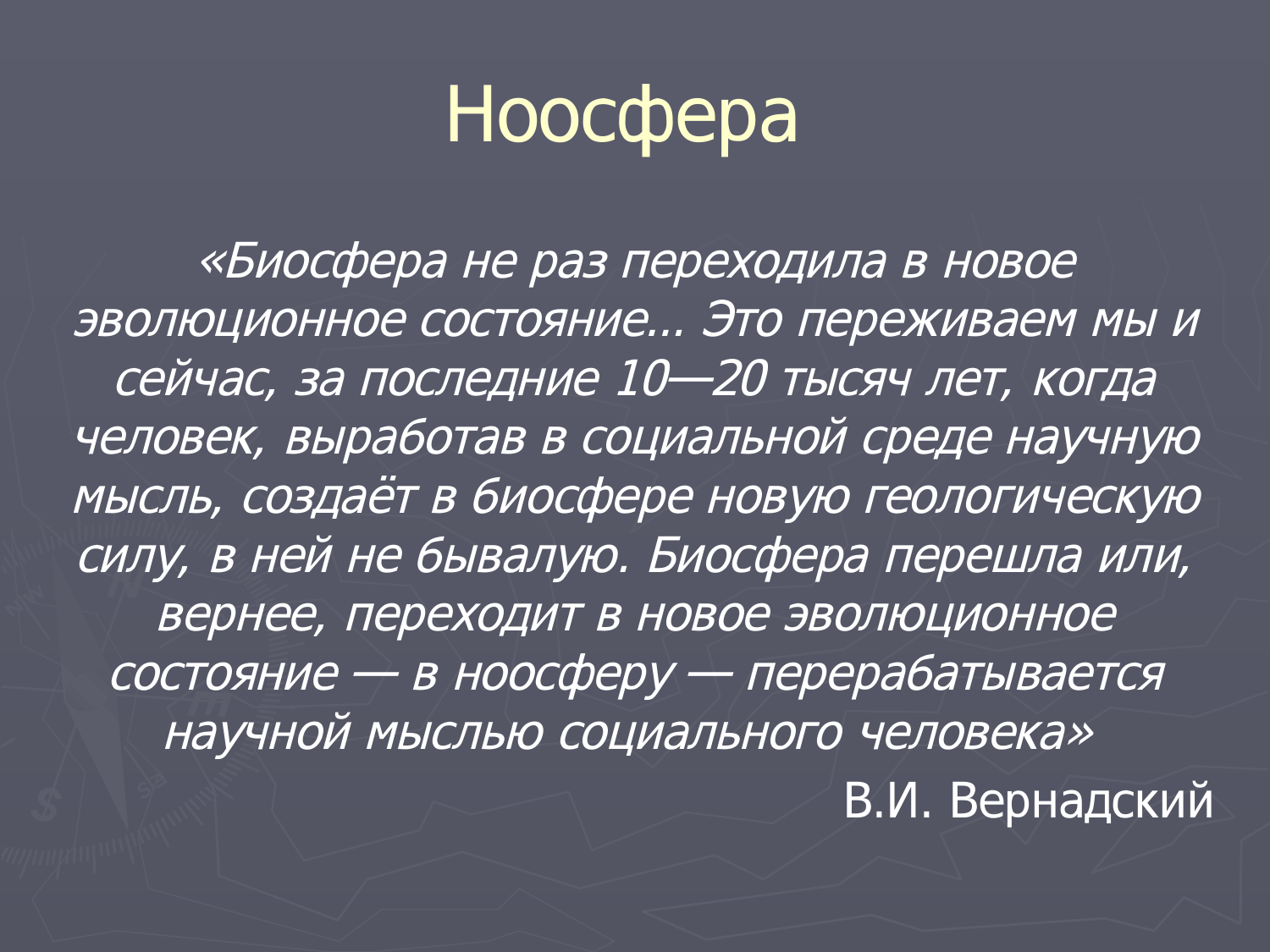

# Ноосфера
«Биосфера не раз переходила в новое эволюционное состояние… Это переживаем мы и сейчас, за последние 10—20 тысяч лет, когда человек, выработав в социальной среде научную мысль, создаёт в биосфере новую геологическую силу, в ней не бывалую. Биосфера перешла или, вернее, переходит в новое эволюционное состояние — в ноосферу — перерабатывается научной мыслью социального человека»
В.И. Вернадский